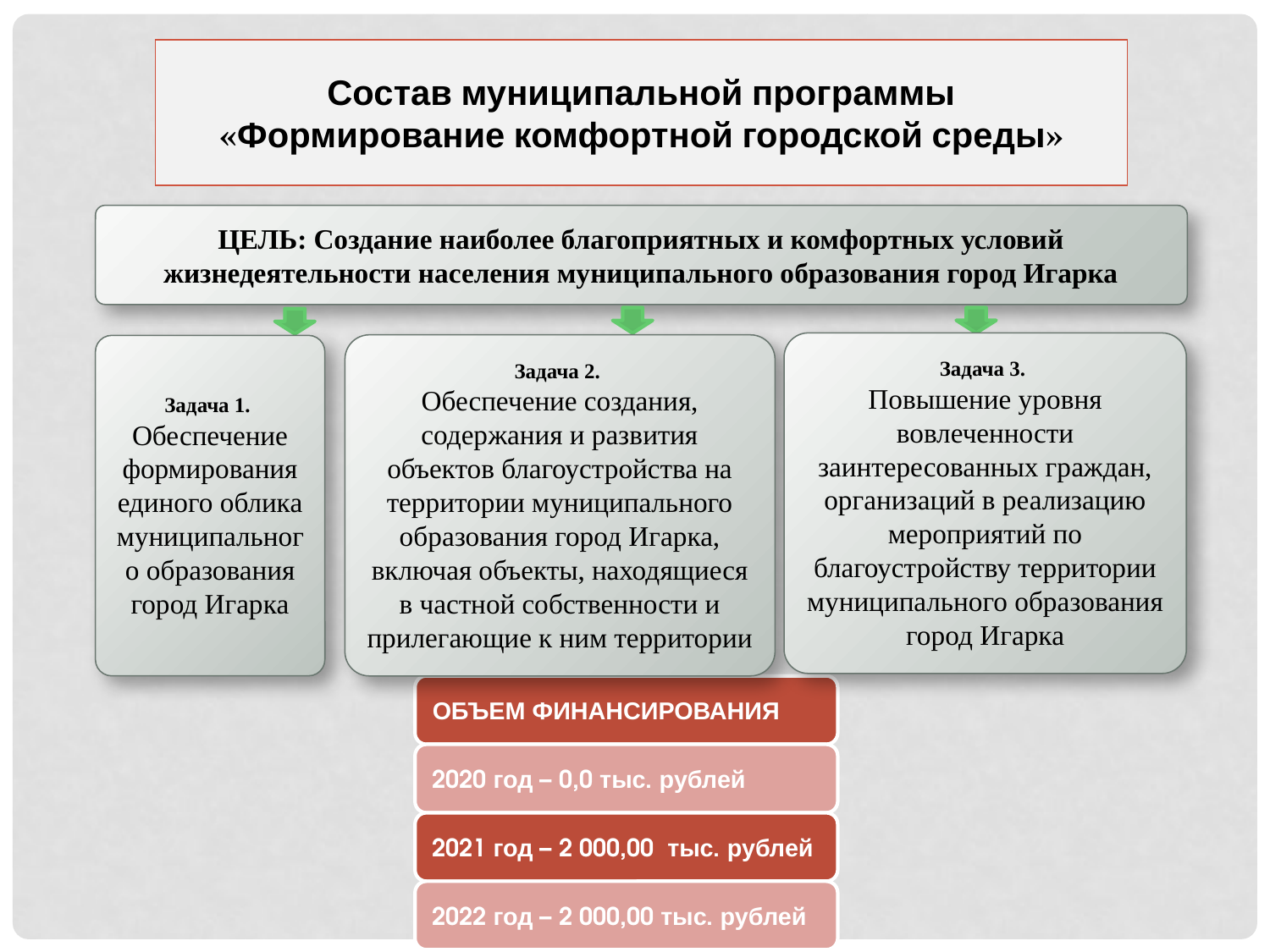

Состав муниципальной программы
«Формирование комфортной городской среды»
ЦЕЛЬ: Создание наиболее благоприятных и комфортных условий жизнедеятельности населения муниципального образования город Игарка

Задача 3.
Повышение уровня вовлеченности заинтересованных граждан, организаций в реализацию мероприятий по благоустройству территории муниципального образования город Игарка
Задача 2.
Обеспечение создания, содержания и развития объектов благоустройства на территории муниципального образования город Игарка, включая объекты, находящиеся в частной собственности и прилегающие к ним территории
Задача 1.
Обеспечение формирования единого облика муниципального образования город Игарка

ОБЪЕМ ФИНАНСИРОВАНИЯ
2020 год – 0,0 тыс. рублей
2021 год – 2 000,00  тыс. рублей
2022 год – 2 000,00 тыс. рублей